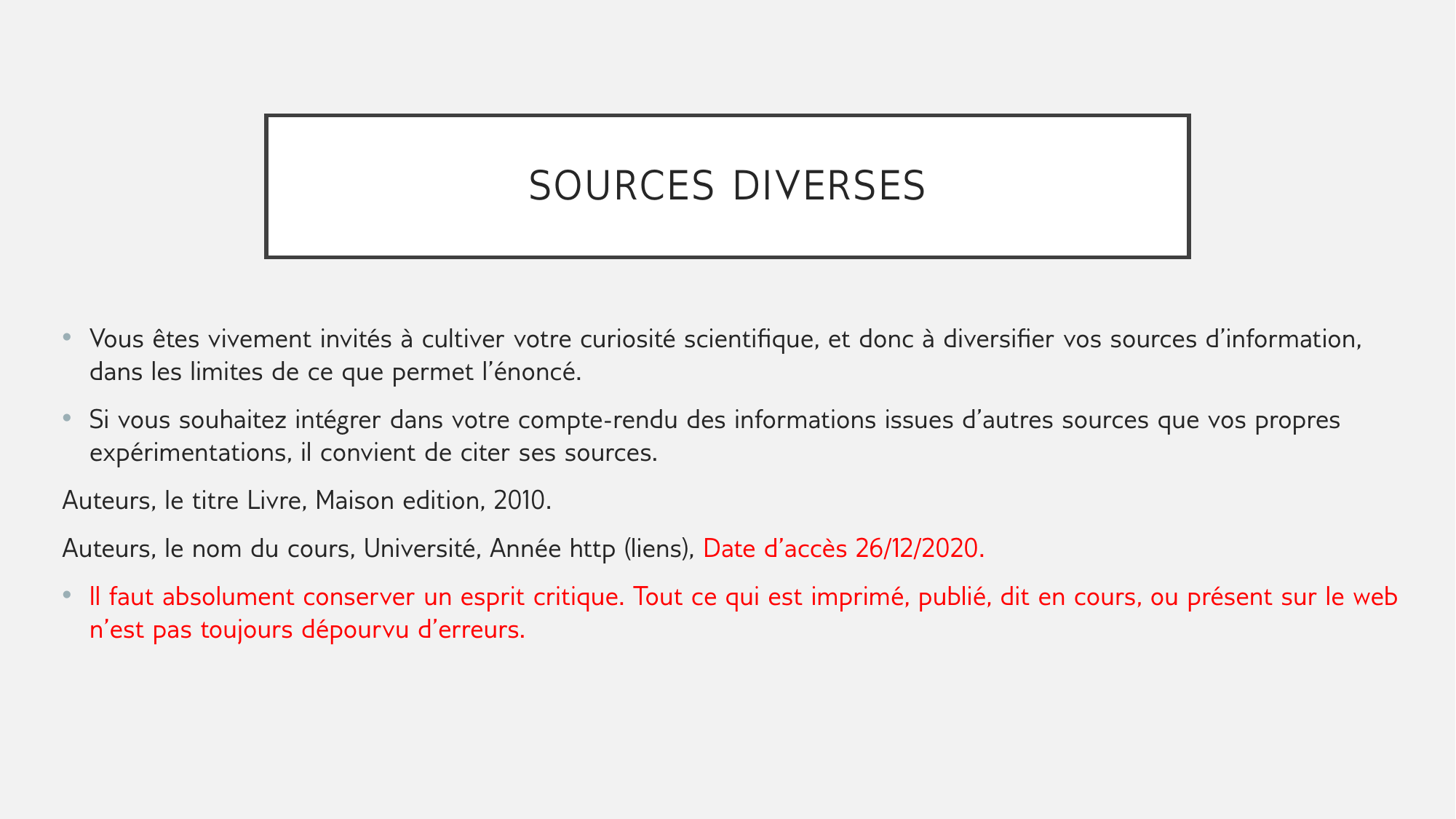

# Sources diverses
Vous êtes vivement invités à cultiver votre curiosité scientifique, et donc à diversifier vos sources d’information, dans les limites de ce que permet l’énoncé.
Si vous souhaitez intégrer dans votre compte-rendu des informations issues d’autres sources que vos propres expérimentations, il convient de citer ses sources.
Auteurs, le titre Livre, Maison edition, 2010.
Auteurs, le nom du cours, Université, Année http (liens), Date d’accès 26/12/2020.
Il faut absolument conserver un esprit critique. Tout ce qui est imprimé, publié, dit en cours, ou présent sur le web n’est pas toujours dépourvu d’erreurs.